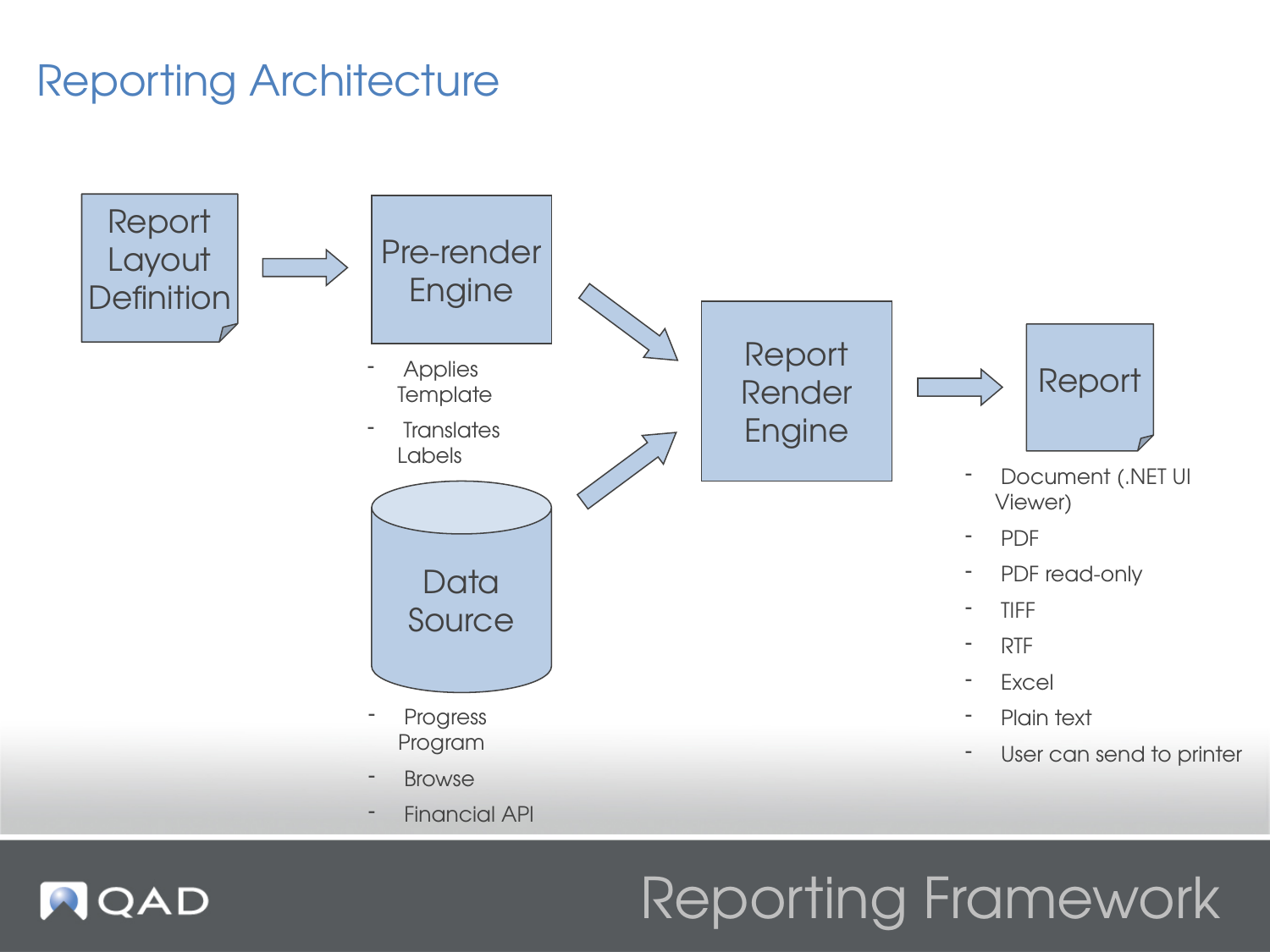

Reporting Architecture

Report
Layout
Definition
Pre-render
Engine

Report
Render
Engine

Report
 Applies Template
 Translates Labels

 Document (.NET UI Viewer)
 PDF
 PDF read-only
 TIFF
 RTF
 Excel
 Plain text
 User can send to printer
Data
Source
 Progress Program
 Browse
 Financial API
# Reporting Framework